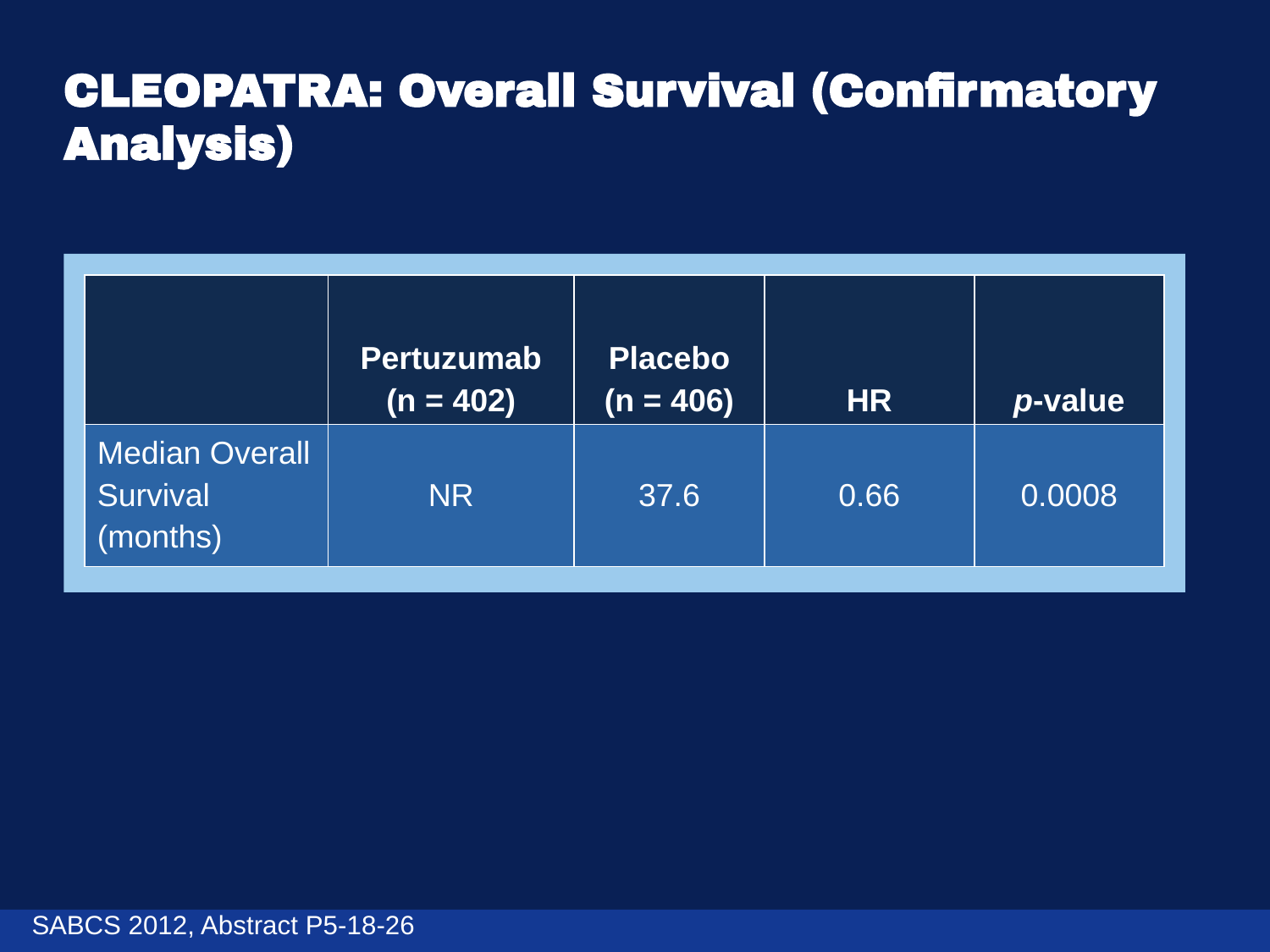

CLEOPATRA: Overall Survival (Confirmatory Analysis)

|  | Pertuzumab (n = 402) | Placebo (n = 406) | HR | p-value |
| --- | --- | --- | --- | --- |
| Median Overall Survival (months) | NR | 37.6 | 0.66 | 0.0008 |
SABCS 2012, Abstract P5-18-26